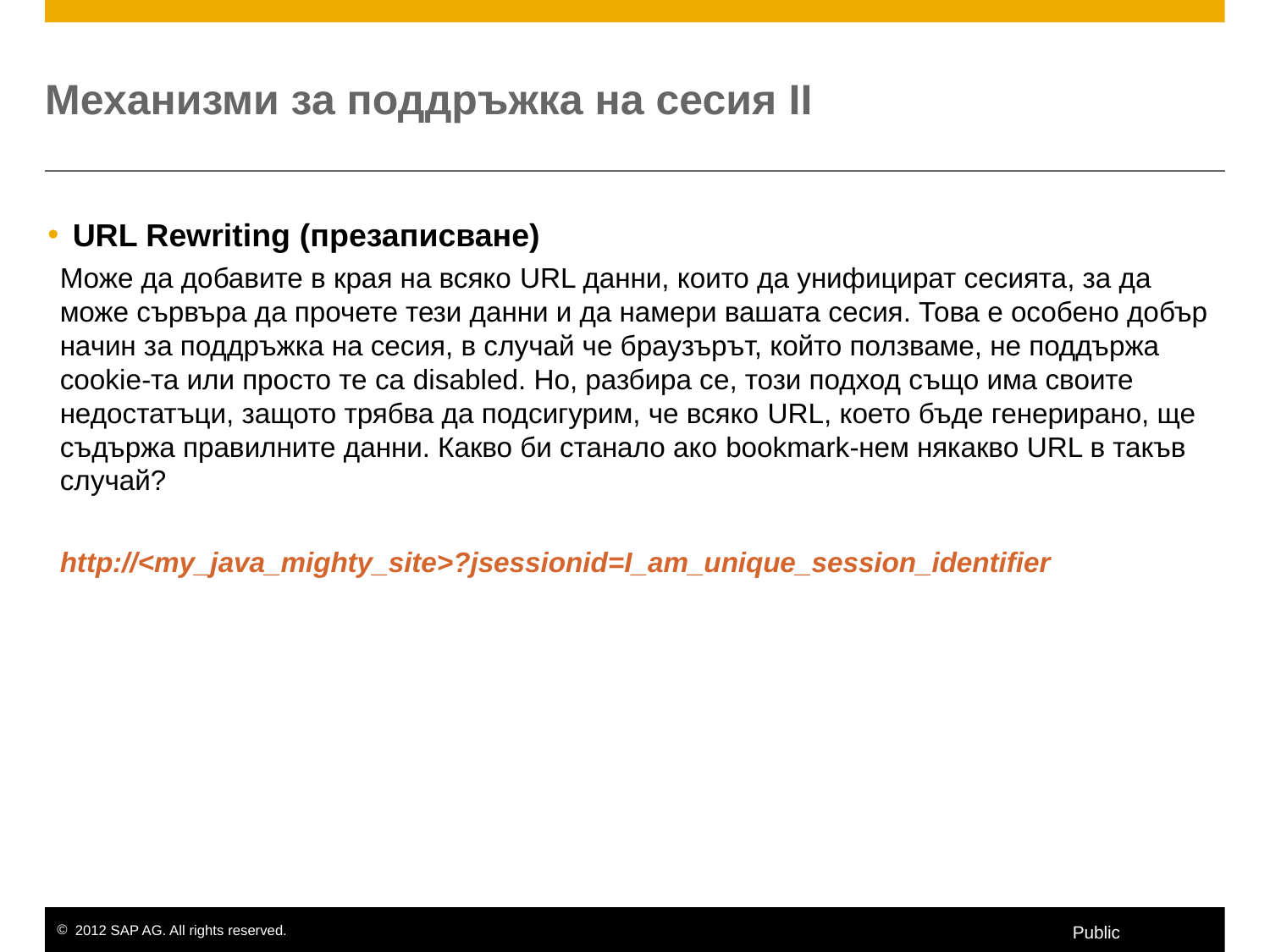

# Механизми за поддръжка на сесия II
URL Rewriting (презаписване)
Може да добавите в края на всяко URL данни, които да унифицират сесията, за да може сървъра да прочете тези данни и да намери вашата сесия. Това е особено добър начин за поддръжка на сесия, в случай че браузърът, който ползваме, не поддържа cookie-та или просто те са disabled. Но, разбира се, този подход също има своите недостатъци, защото трябва да подсигурим, че всяко URL, което бъде генерирано, ще съдържа правилните данни. Какво би станало ако bookmark-нем някакво URL в такъв случай?

http://<my_java_mighty_site>?jsessionid=I_am_unique_session_identifier